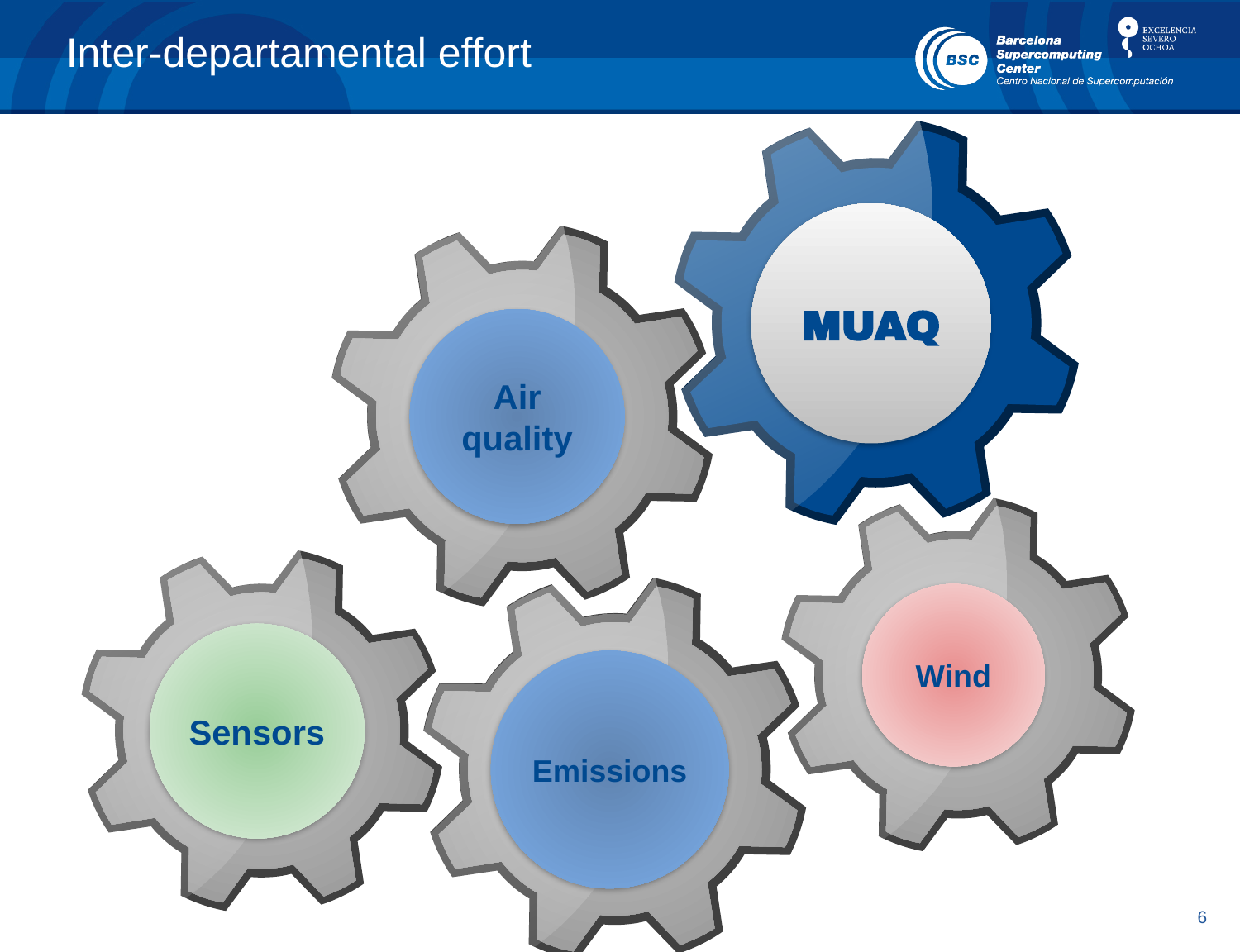

# Inter-departamental effort

MUAQ

Air quality

Wind
Sensors
Emissions